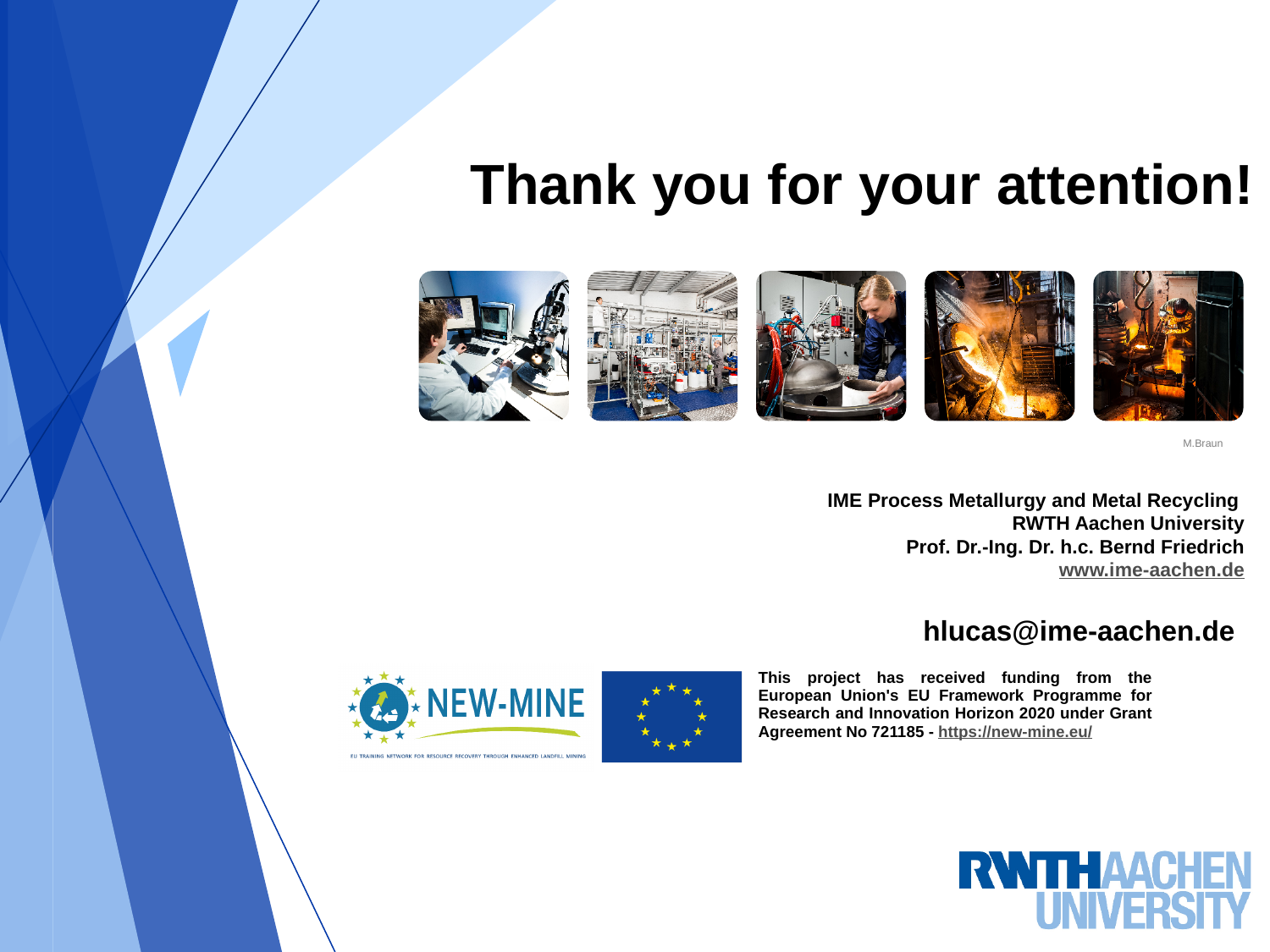

IME Process Metallurgy and Metal Recycling
RWTH Aachen University
Prof. Dr.-Ing. Dr. h.c. Bernd Friedrich
www.ime-aachen.de
hlucas@ime-aachen.de